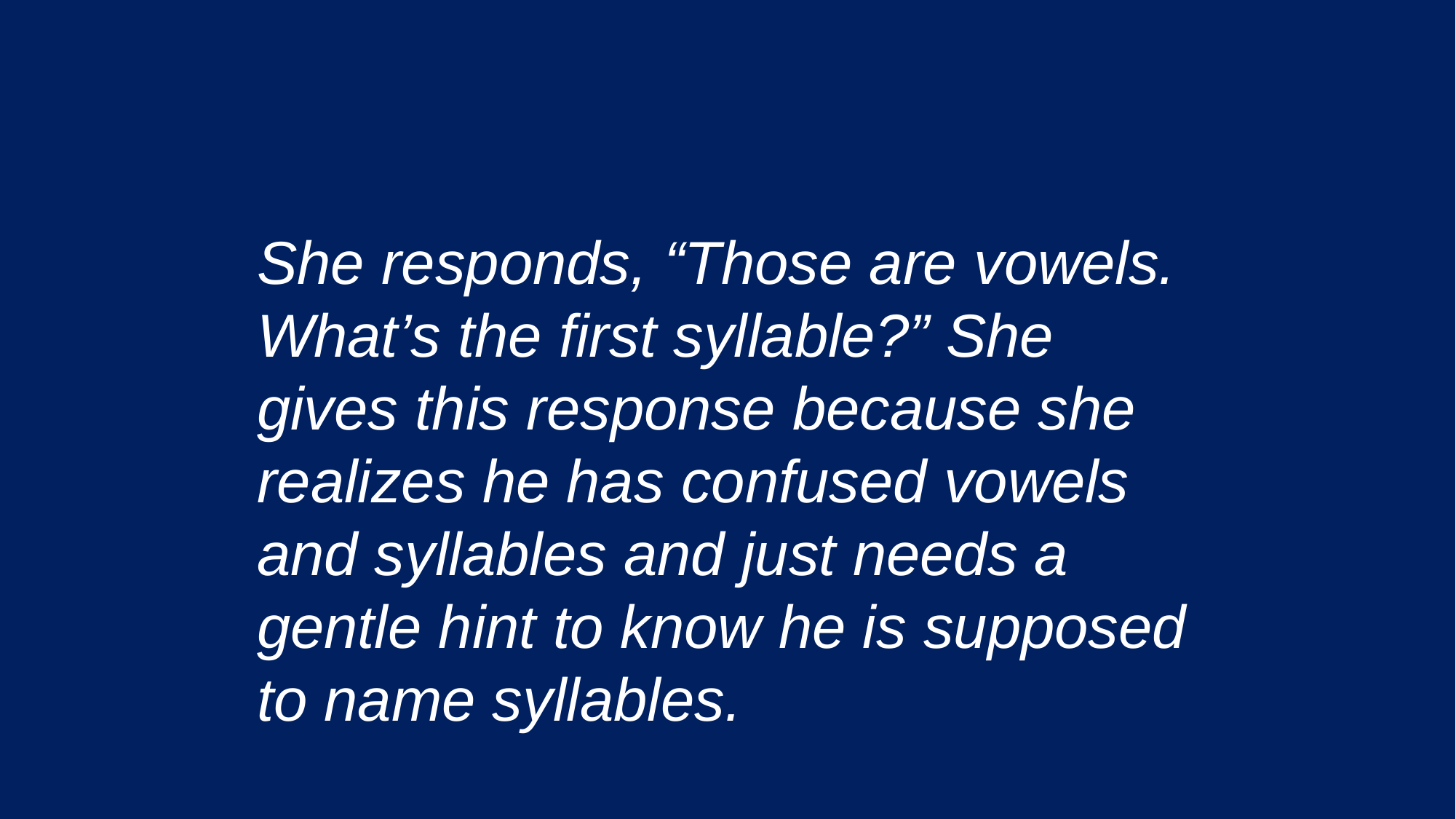

She responds, “Those are vowels. What’s the first syllable?” She gives this response because she realizes he has confused vowels and syllables and just needs a gentle hint to know he is supposed to name syllables.